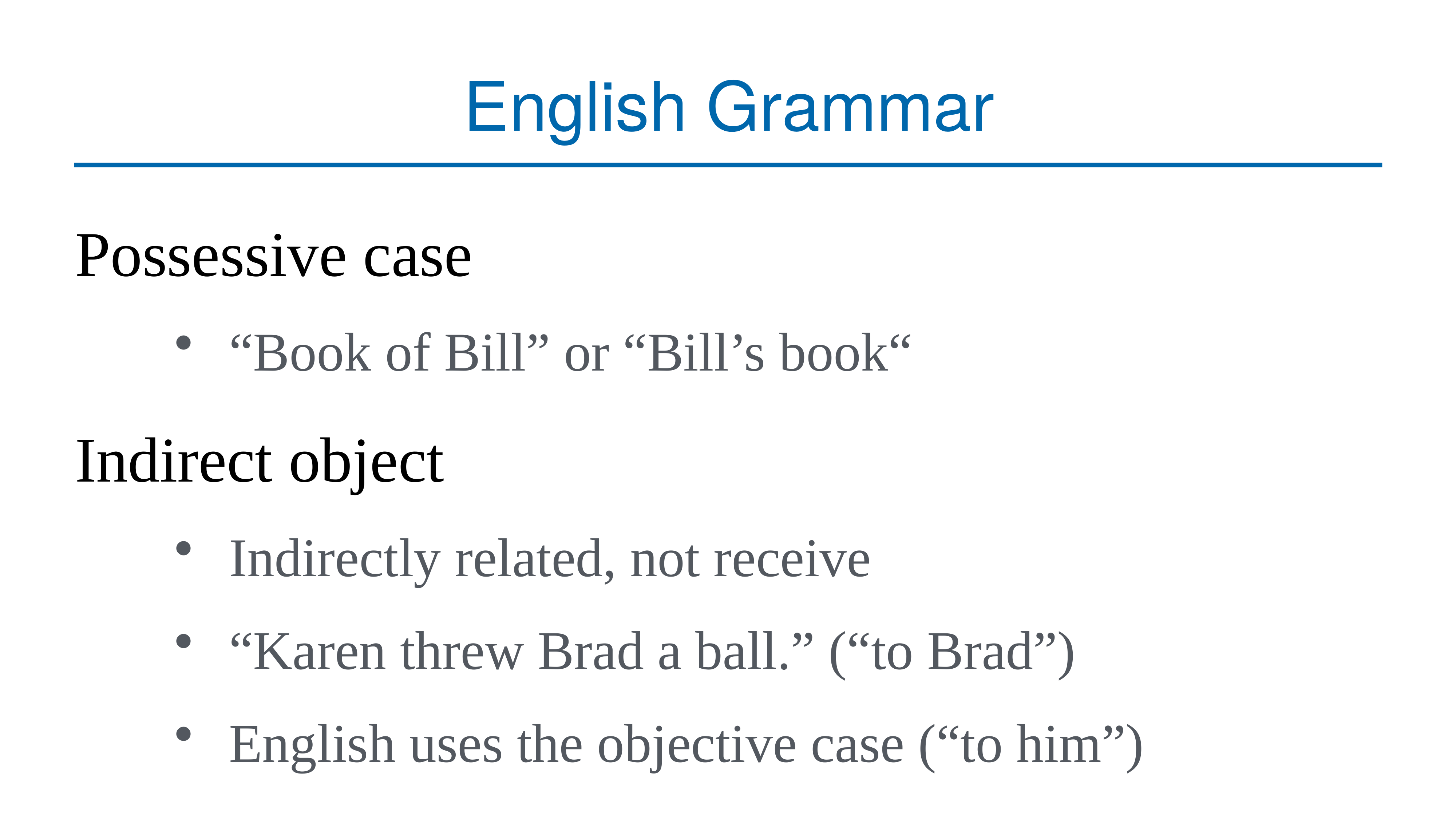

# English Grammar
Possessive case
“Book of Bill” or “Bill’s book“
Indirect object
Indirectly related, not receive
“Karen threw Brad a ball.” (“to Brad”)
English uses the objective case (“to him”)